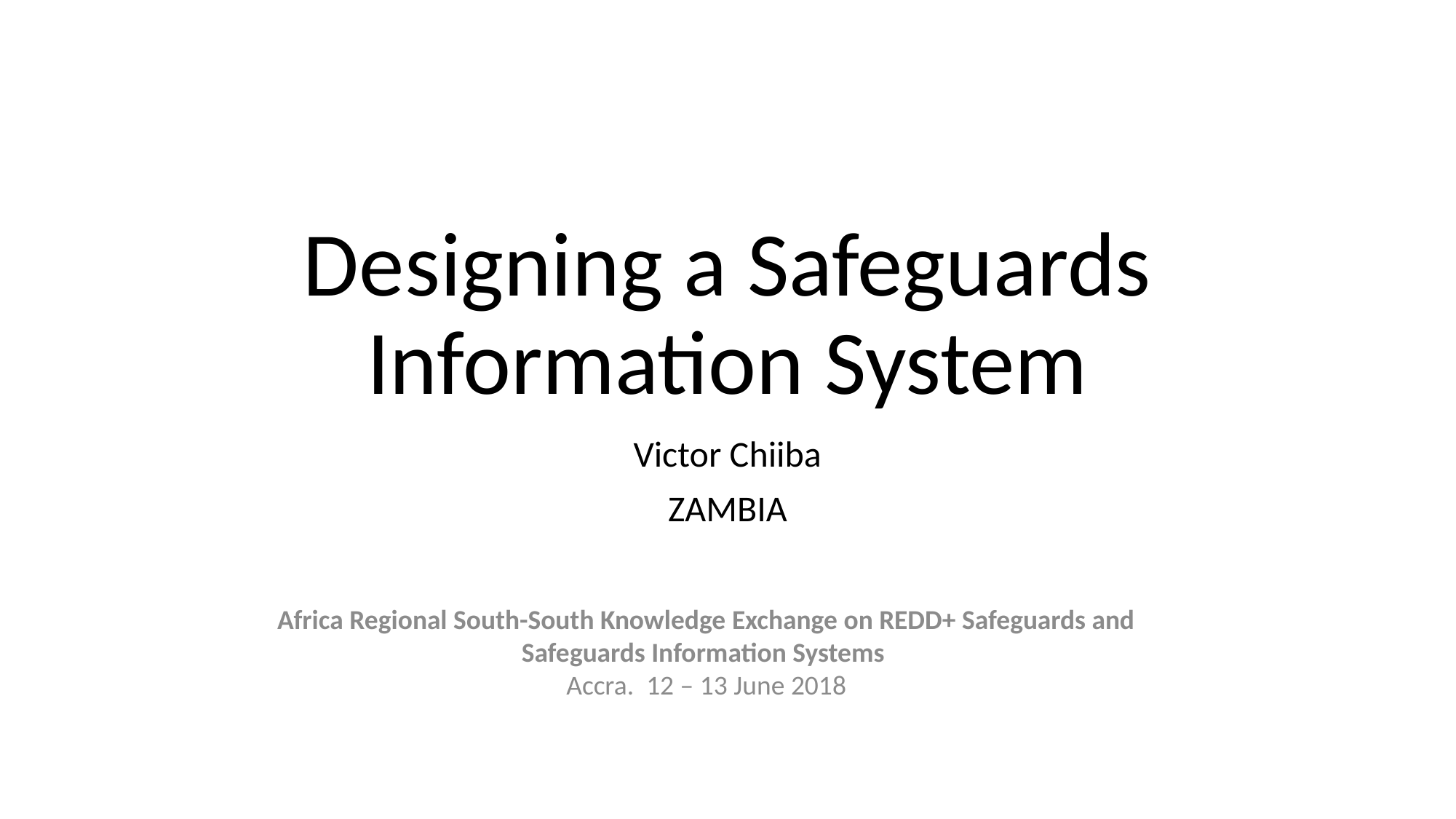

# Designing a Safeguards Information System
Victor Chiiba
ZAMBIA

Africa Regional South-South Knowledge Exchange on REDD+ Safeguards and Safeguards Information Systems
Accra.  12 – 13 June 2018